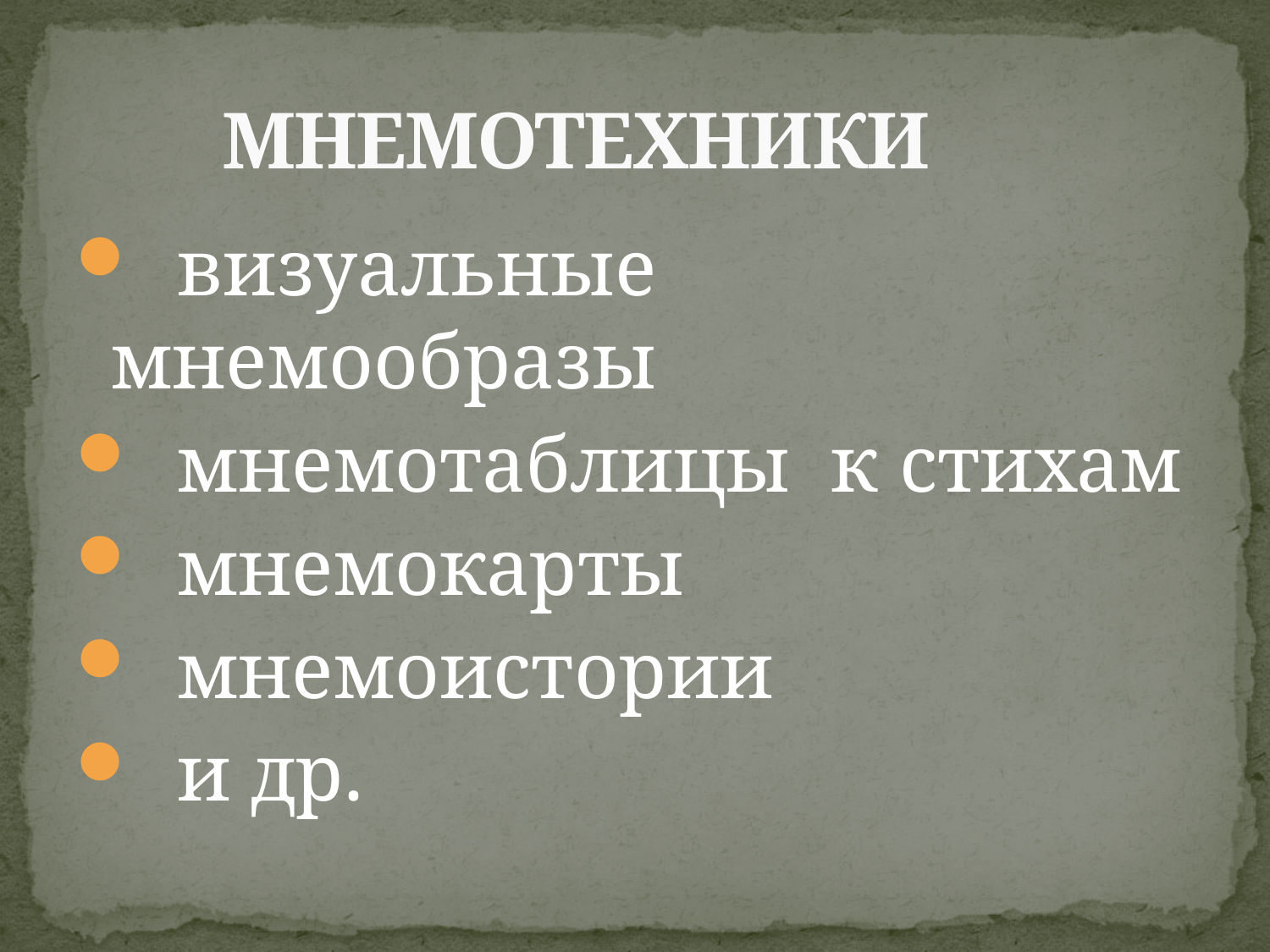

# МНЕМОТЕХНИКИ
  визуальные мнемообразы
  мнемотаблицы  к стихам
  мнемокарты
  мнемоистории
  и др.